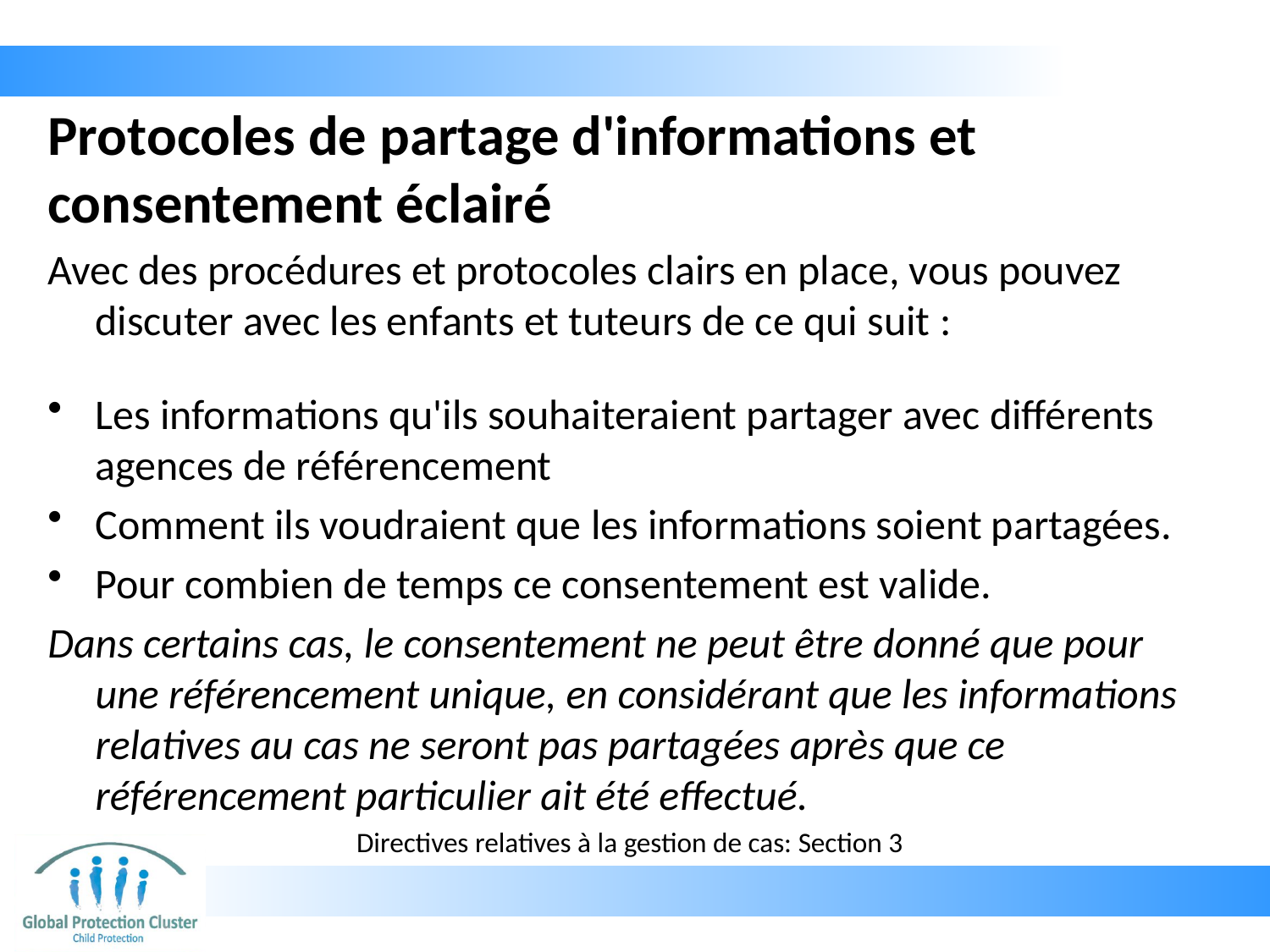

# Protocoles de partage d'informations et consentement éclairé
Avec des procédures et protocoles clairs en place, vous pouvez discuter avec les enfants et tuteurs de ce qui suit :

Les informations qu'ils souhaiteraient partager avec différents agences de référencement
Comment ils voudraient que les informations soient partagées.
Pour combien de temps ce consentement est valide.
Dans certains cas, le consentement ne peut être donné que pour une référencement unique, en considérant que les informations relatives au cas ne seront pas partagées après que ce référencement particulier ait été effectué.
Directives relatives à la gestion de cas: Section 3